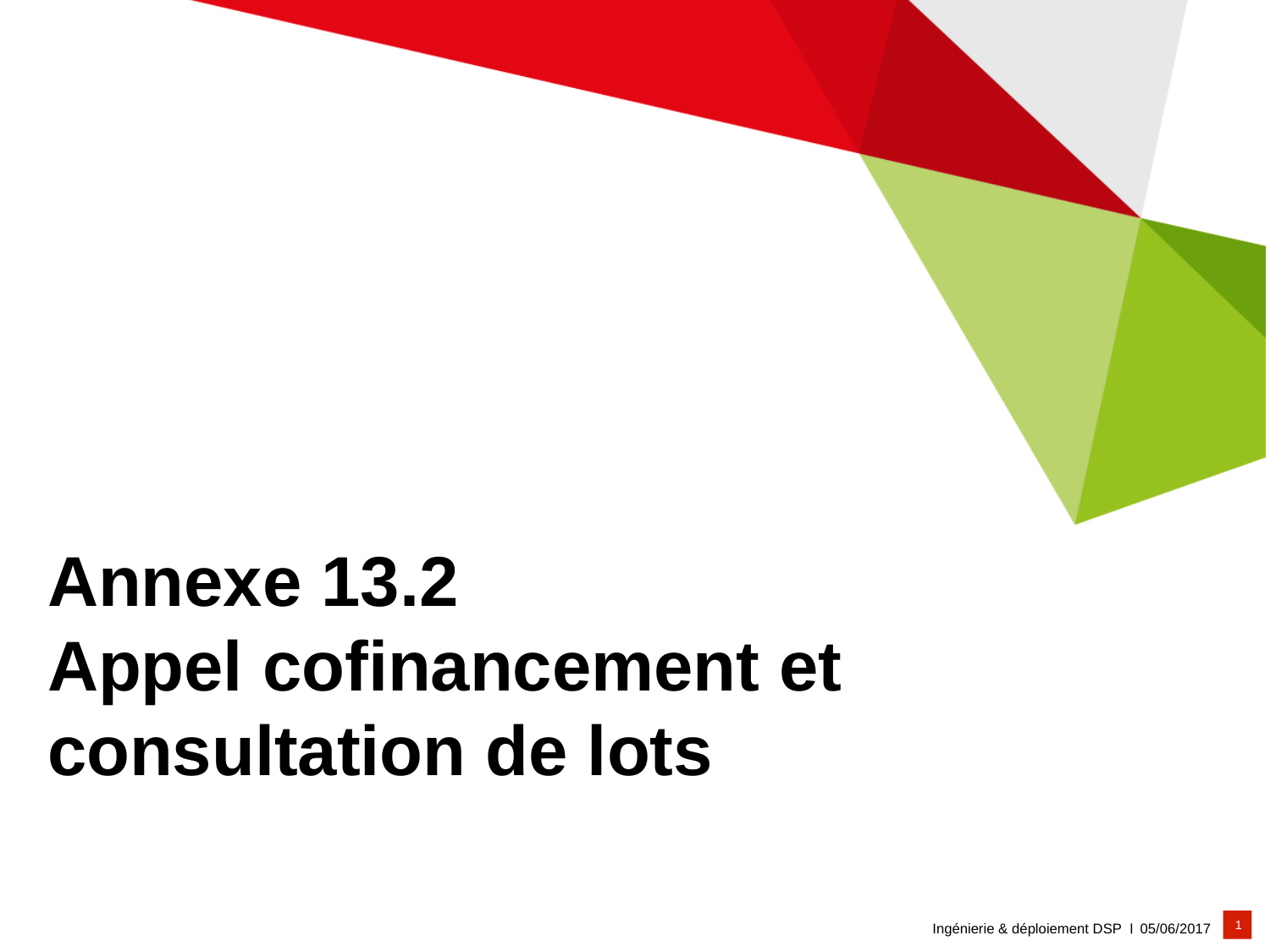

# Annexe 13.2 Appel cofinancement et consultation de lots